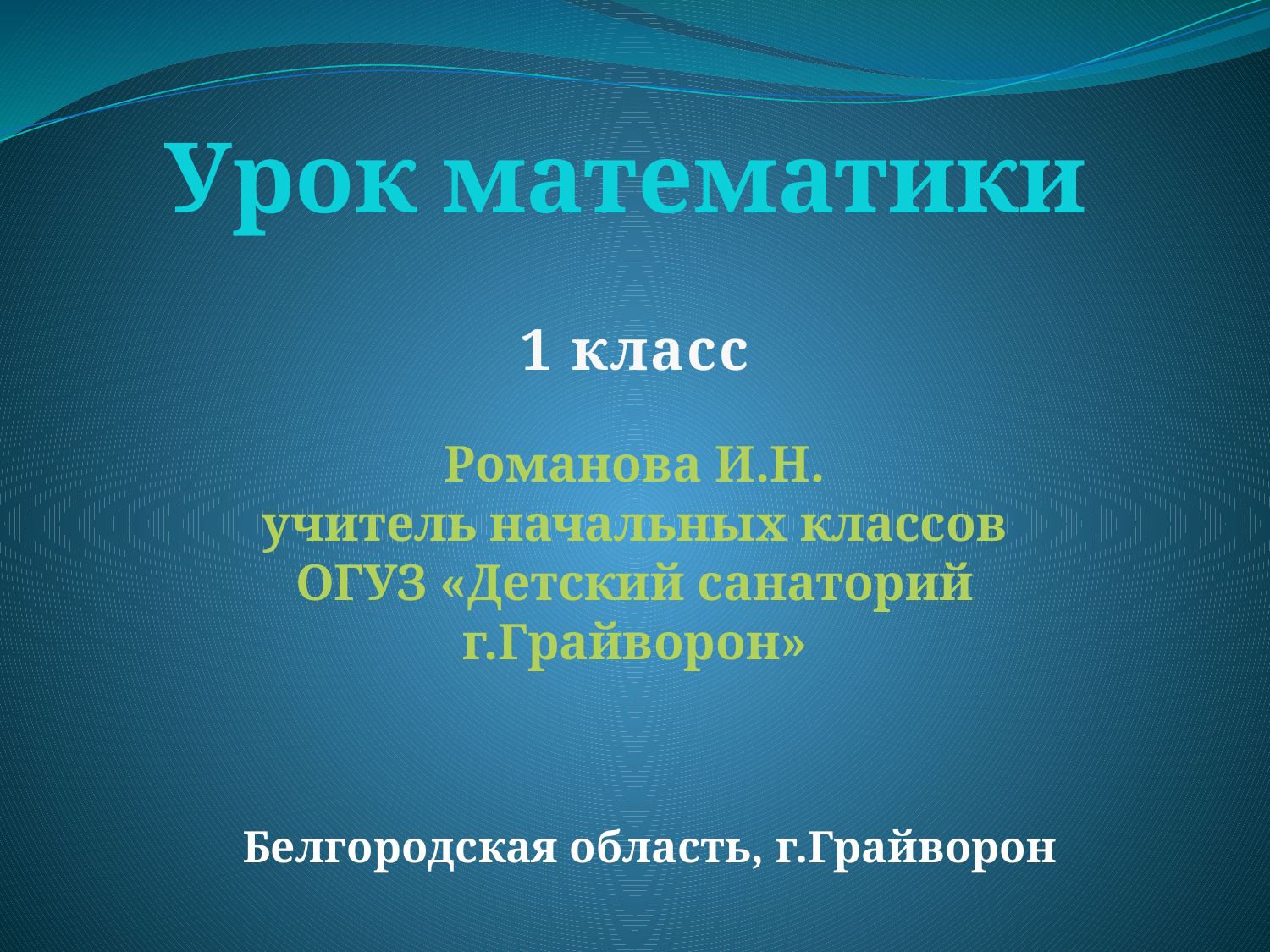

Урок математики
1 класс
Романова И.Н.
учитель начальных классов
ОГУЗ «Детский санаторий г.Грайворон»
Белгородская область, г.Грайворон